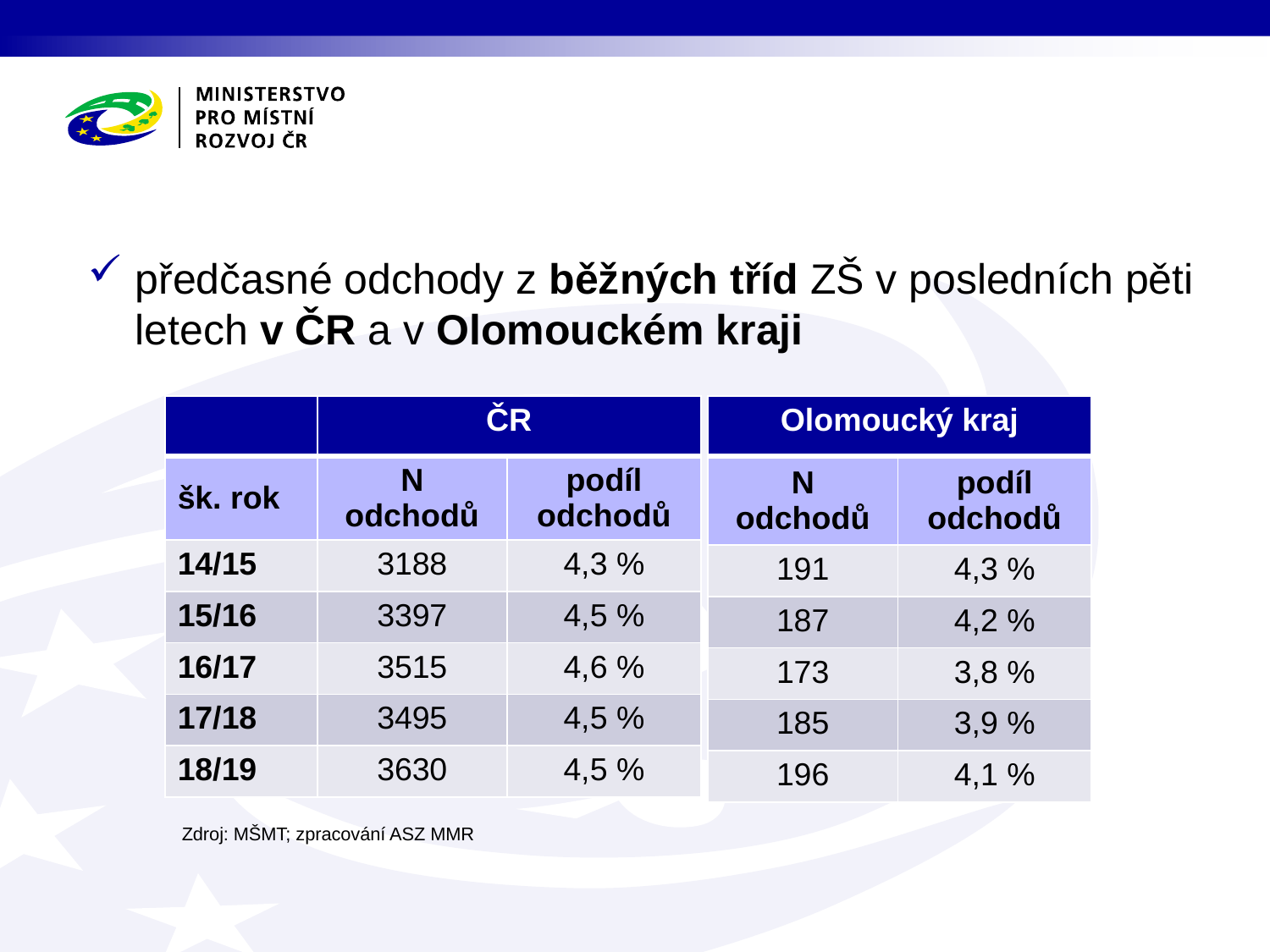

předčasné odchody z běžných tříd ZŠ v posledních pěti letech v ČR a v Olomouckém kraji

|  | ČR |  |
| --- | --- | --- |
| šk. rok | N odchodů | podíl odchodů |
| 14/15 | 3188 | 4,3 % |
| 15/16 | 3397 | 4,5 % |
| 16/17 | 3515 | 4,6 % |
| 17/18 | 3495 | 4,5 % |
| 18/19 | 3630 | 4,5 % |
| Olomoucký kraj |  |
| --- | --- |
| N odchodů | podíl odchodů |
| 191 | 4,3 % |
| 187 | 4,2 % |
| 173 | 3,8 % |
| 185 | 3,9 % |
| 196 | 4,1 % |
Zdroj: MŠMT; zpracování ASZ MMR